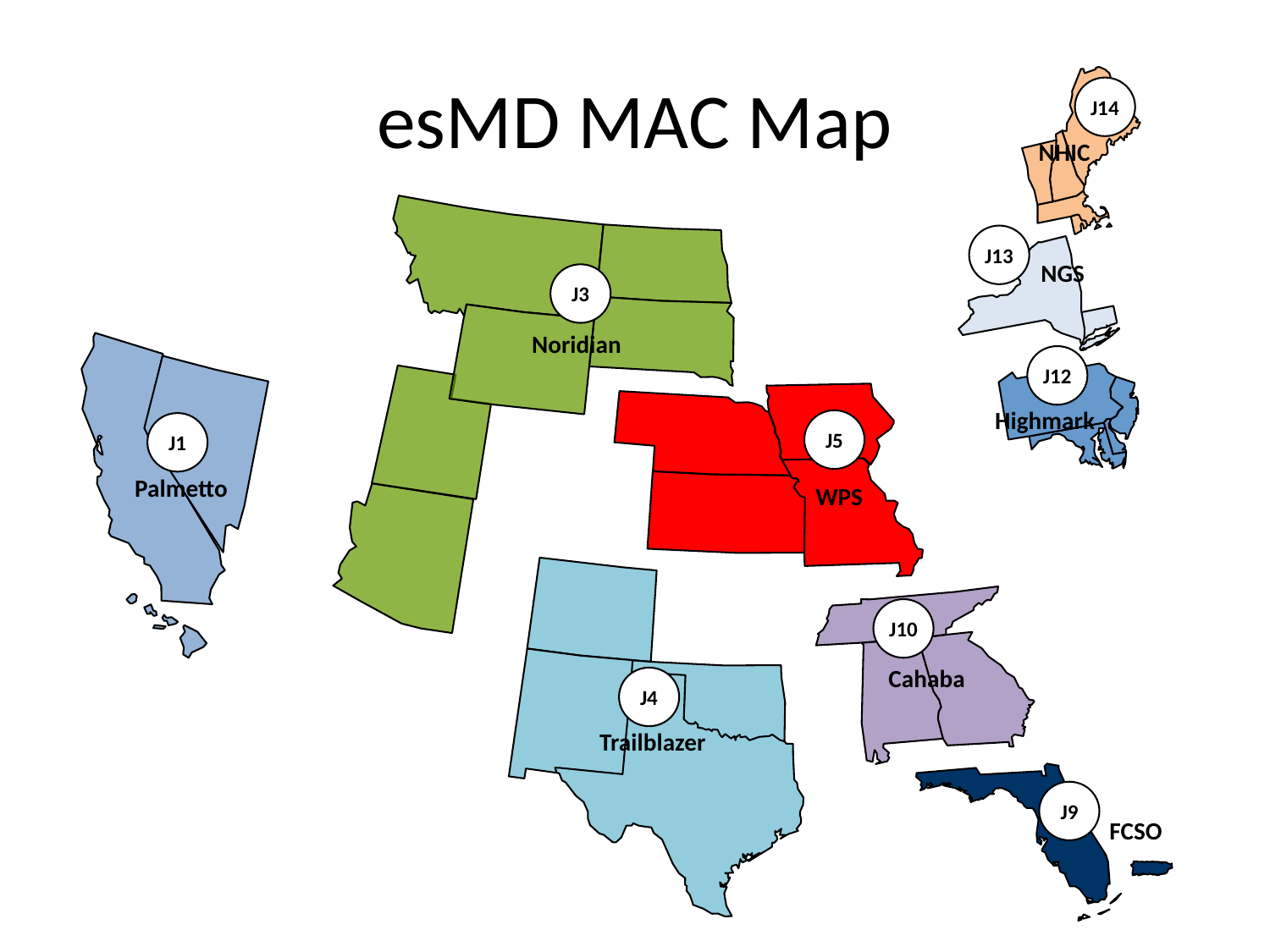

# esMD MAC Map

J14
NHIC

J13

 NGS
J3
Noridian

J12

Highmark
J5
J1
Palmetto
WPS

J10
Cahaba
J4
Trailblazer

J9
FCSO